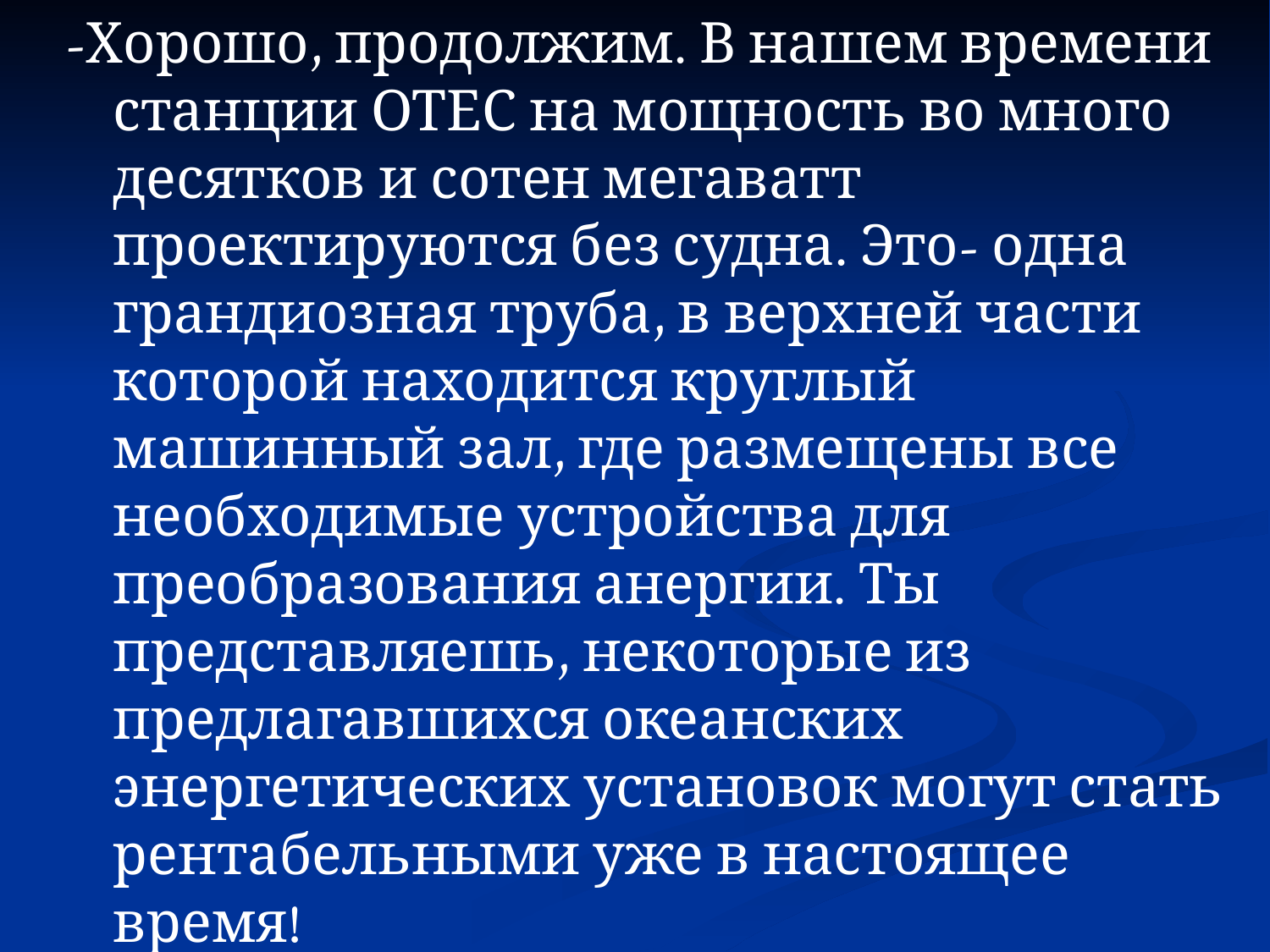

-Хорошо, продолжим. В нашем времени станции ОТЕС на мощность во много десятков и сотен мегаватт проектируются без судна. Это- одна грандиозная труба, в верхней части которой находится круглый машинный зал, где размещены все необходимые устройства для преобразования анергии. Ты представляешь, некоторые из предлагавшихся океанских энергетических установок могут стать рентабельными уже в настоящее время!

#